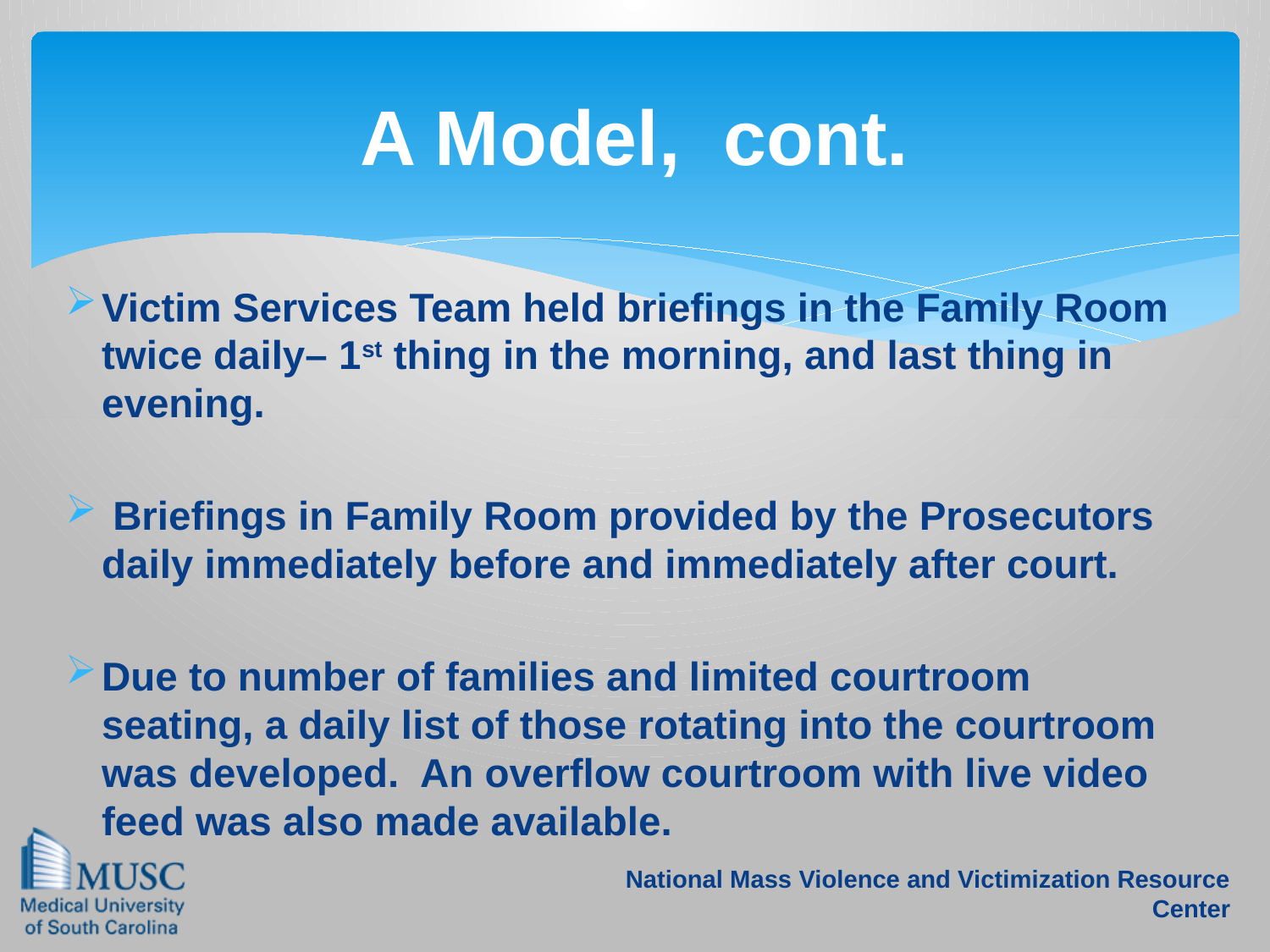

# A Model,  cont.
Victim Services Team held briefings in the Family Room twice daily– 1st thing in the morning, and last thing in evening.

 Briefings in Family Room provided by the Prosecutors daily immediately before and immediately after court.

Due to number of families and limited courtroom seating, a daily list of those rotating into the courtroom was developed.  An overflow courtroom with live video feed was also made available.

National Mass Violence and Victimization Resource Center